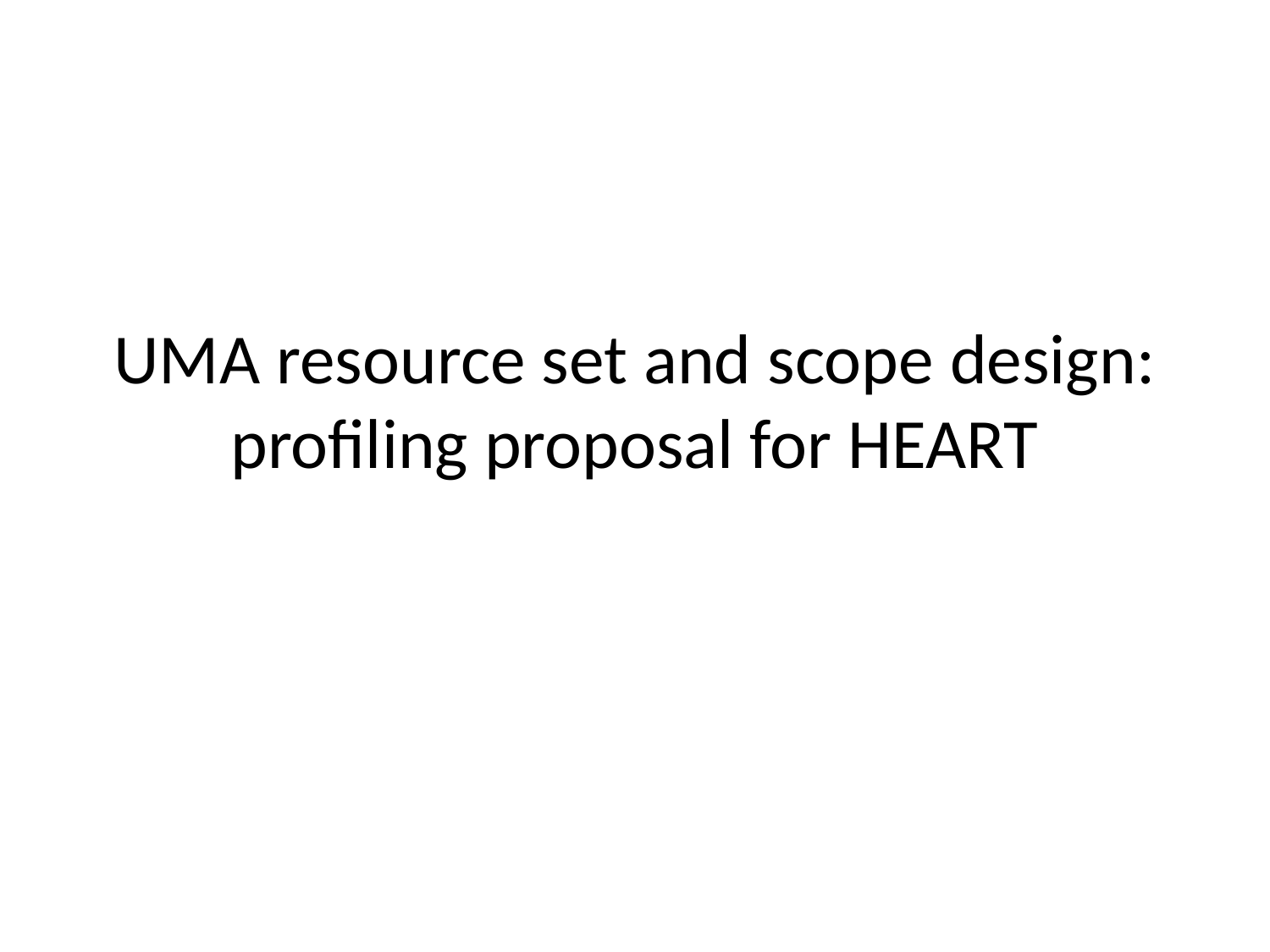

# UMA resource set and scope design: profiling proposal for HEART